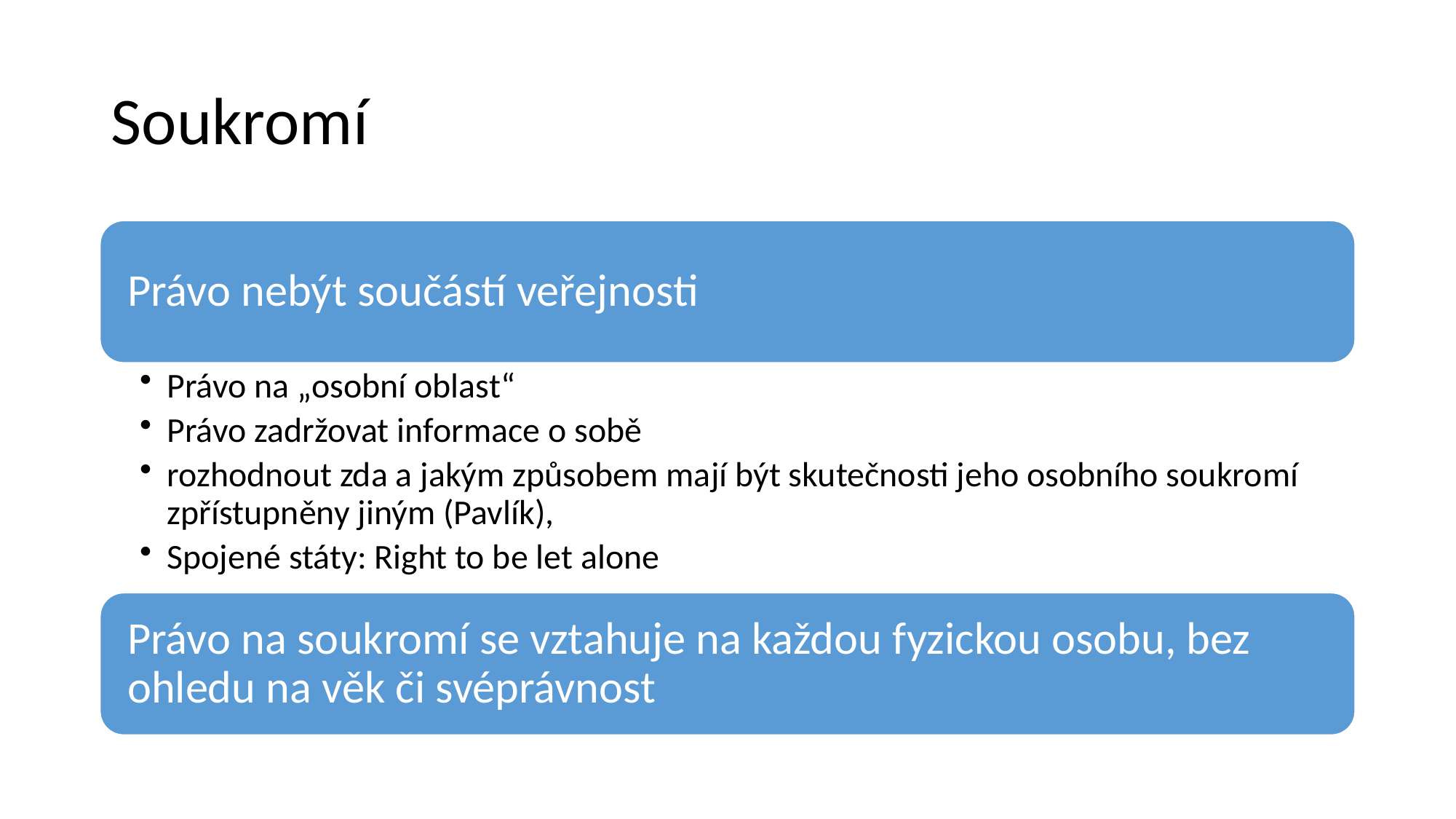

# Soukromí
Právo nebýt součástí veřejnosti
Právo na „osobní oblast“
Právo zadržovat informace o sobě
rozhodnout zda a jakým způsobem mají být skutečnosti jeho osobního soukromí zpřístupněny jiným (Pavlík),
Spojené státy: Right to be let alone
Právo na soukromí se vztahuje na každou fyzickou osobu, bez ohledu na věk či svéprávnost